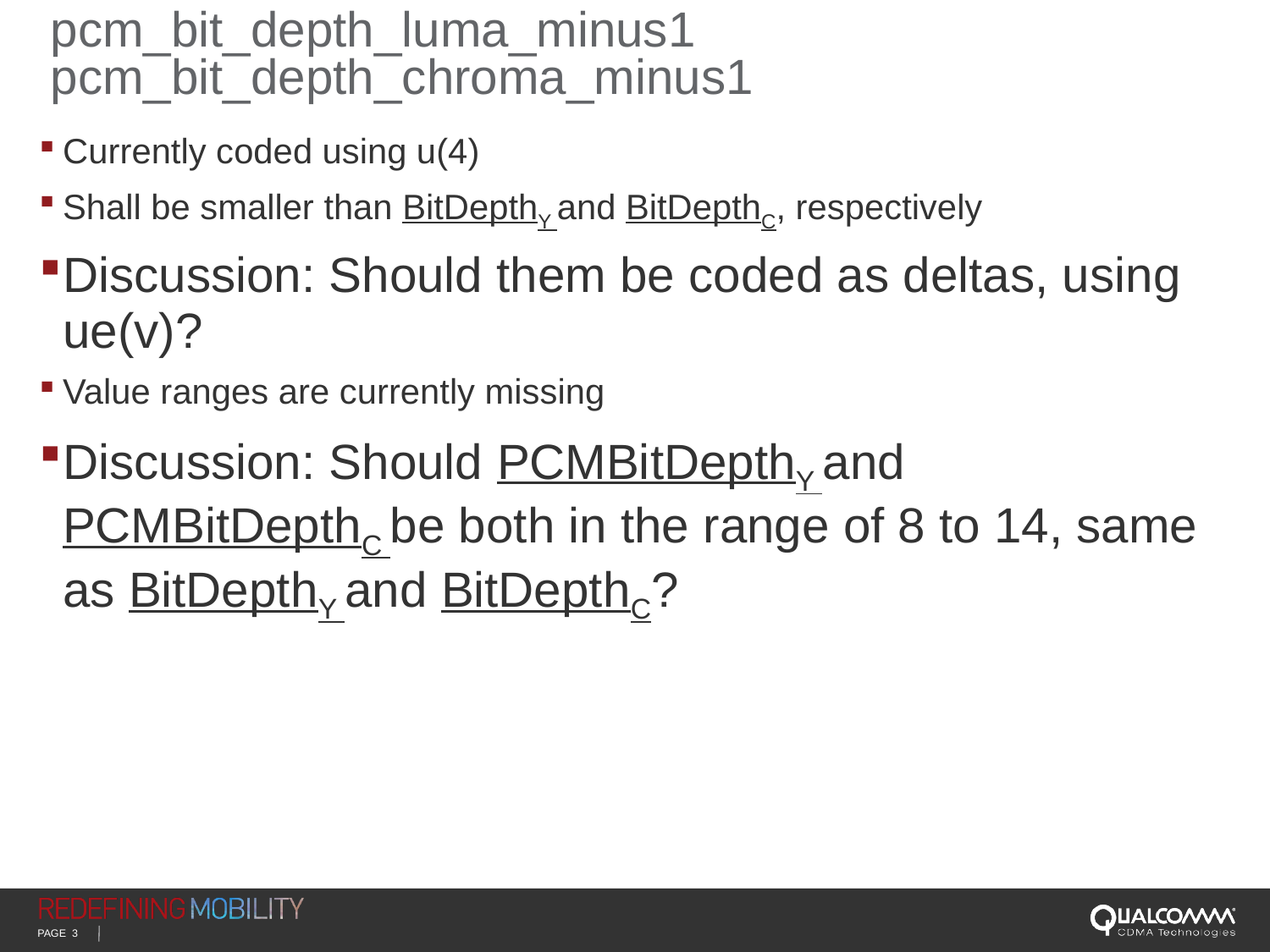

# pcm_bit_depth_luma_minus1 pcm_bit_depth_chroma_minus1
Currently coded using u(4)
Shall be smaller than BitDepthY and BitDepthC, respectively
Discussion: Should them be coded as deltas, using ue(v)?
Value ranges are currently missing
Discussion: Should PCMBitDepthY and PCMBitDepthC be both in the range of 8 to 14, same as BitDepthY and BitDepthC?